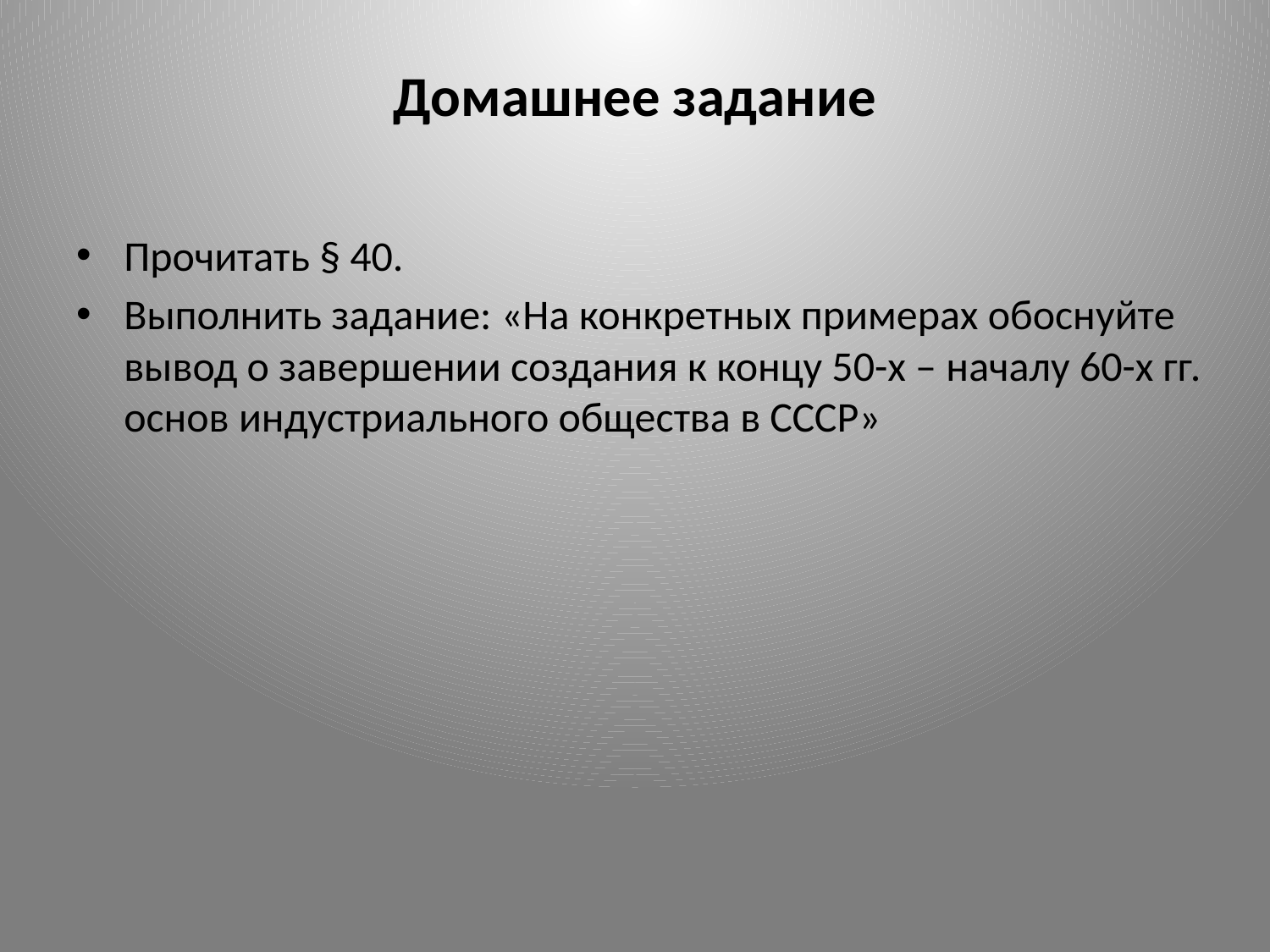

# Домашнее задание
Прочитать § 40.
Выполнить задание: «На конкретных примерах обоснуйте вывод о завершении создания к концу 50-х – началу 60-х гг. основ индустриального общества в СССР»